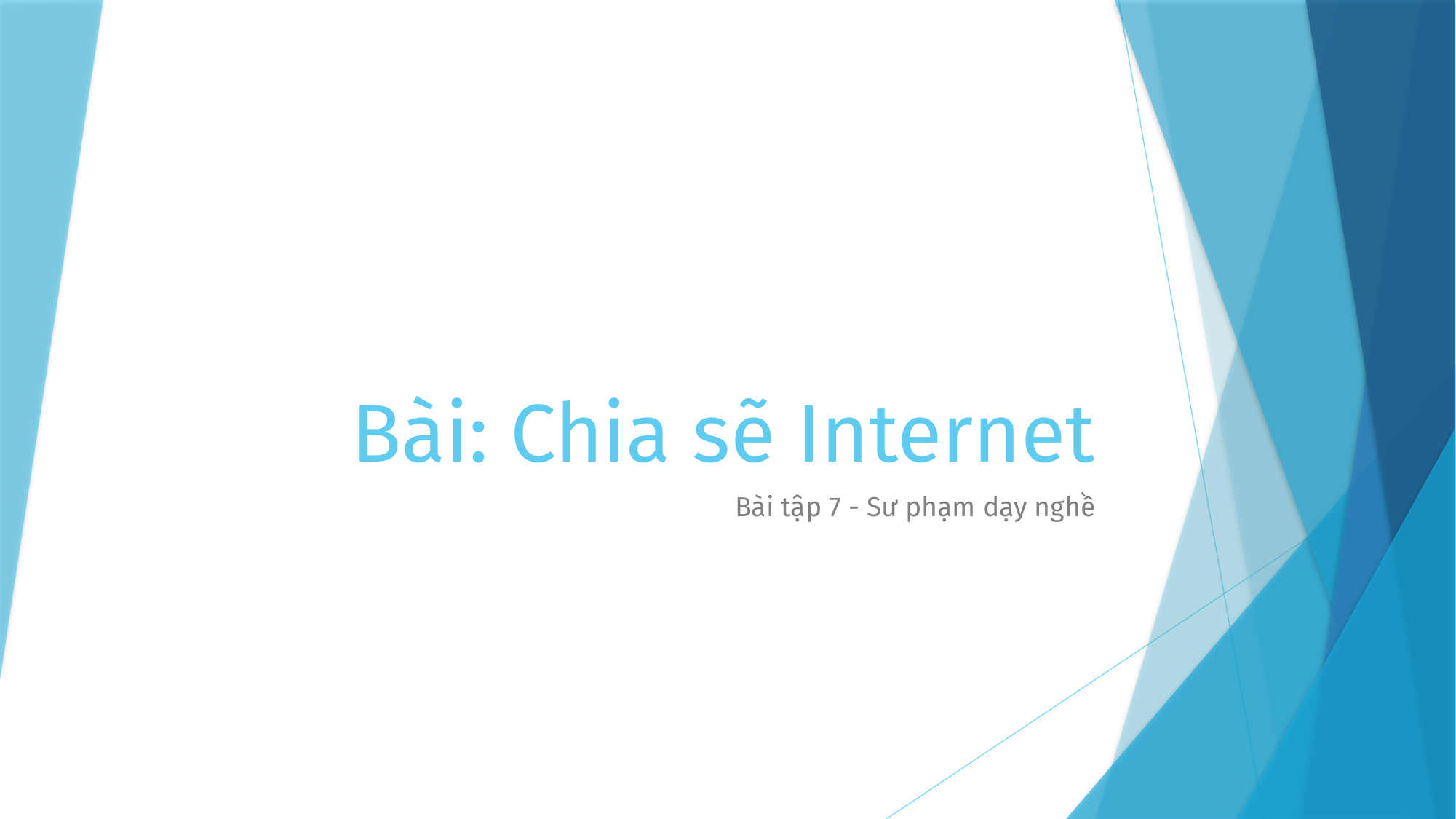

# Bài: Chia sẽ Internet
Bài tập 7 - Sư phạm dạy nghề